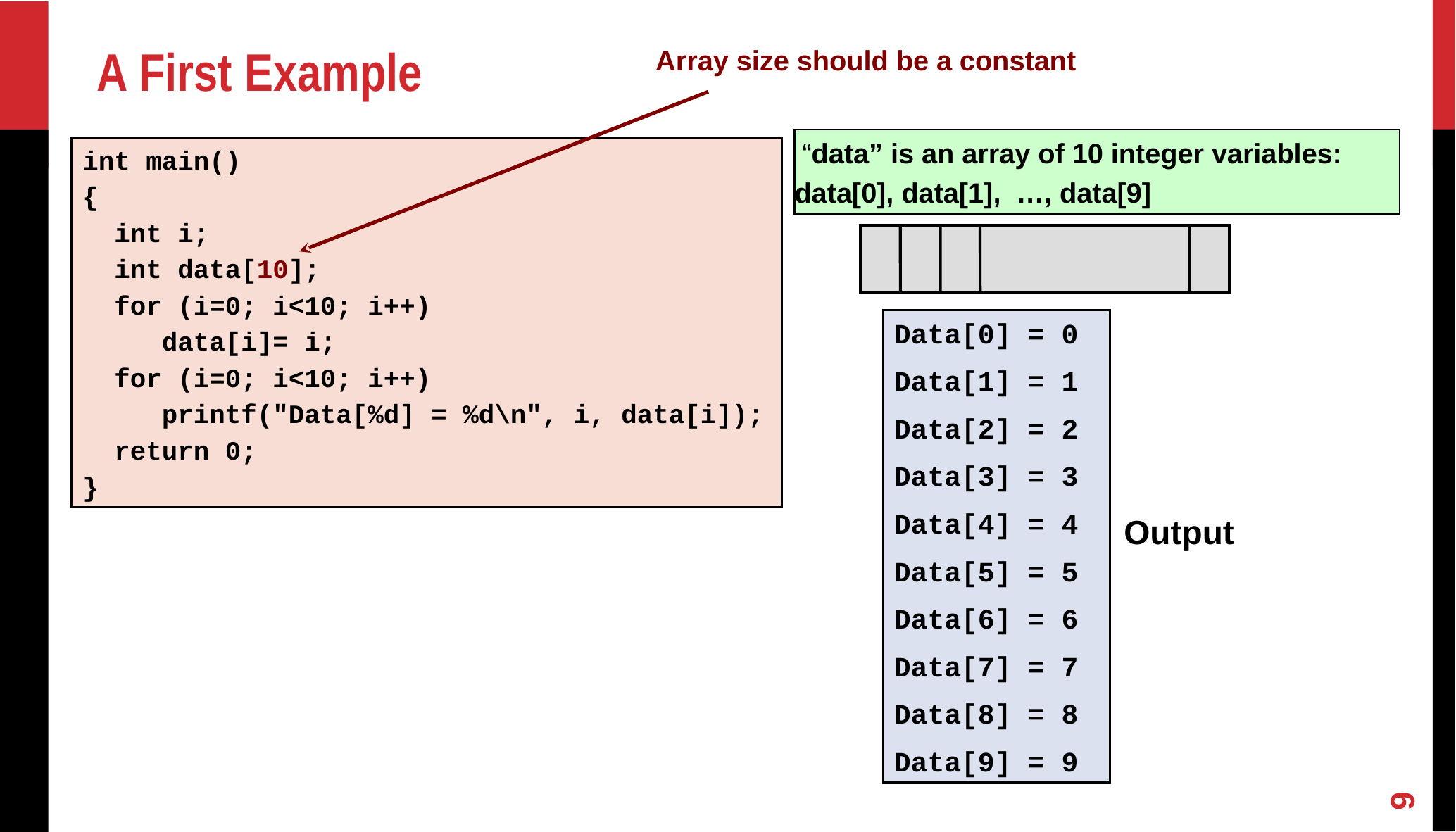

A First Example
 Array size should be a constant

 “data” is an array of 10 integer variables:
data[0], data[1],  …, data[9]
int main()
{
  int i;
  int data[10];
  for (i=0; i<10; i++)
     data[i]= i;
  for (i=0; i<10; i++)
     printf("Data[%d] = %d\n", i, data[i]);
  return 0;
}

Data[0] = 0
Data[1] = 1
Data[2] = 2
Data[3] = 3
Data[4] = 4
Data[5] = 5
Data[6] = 6
Data[7] = 7
Data[8] = 8
Data[9] = 9
Output
9